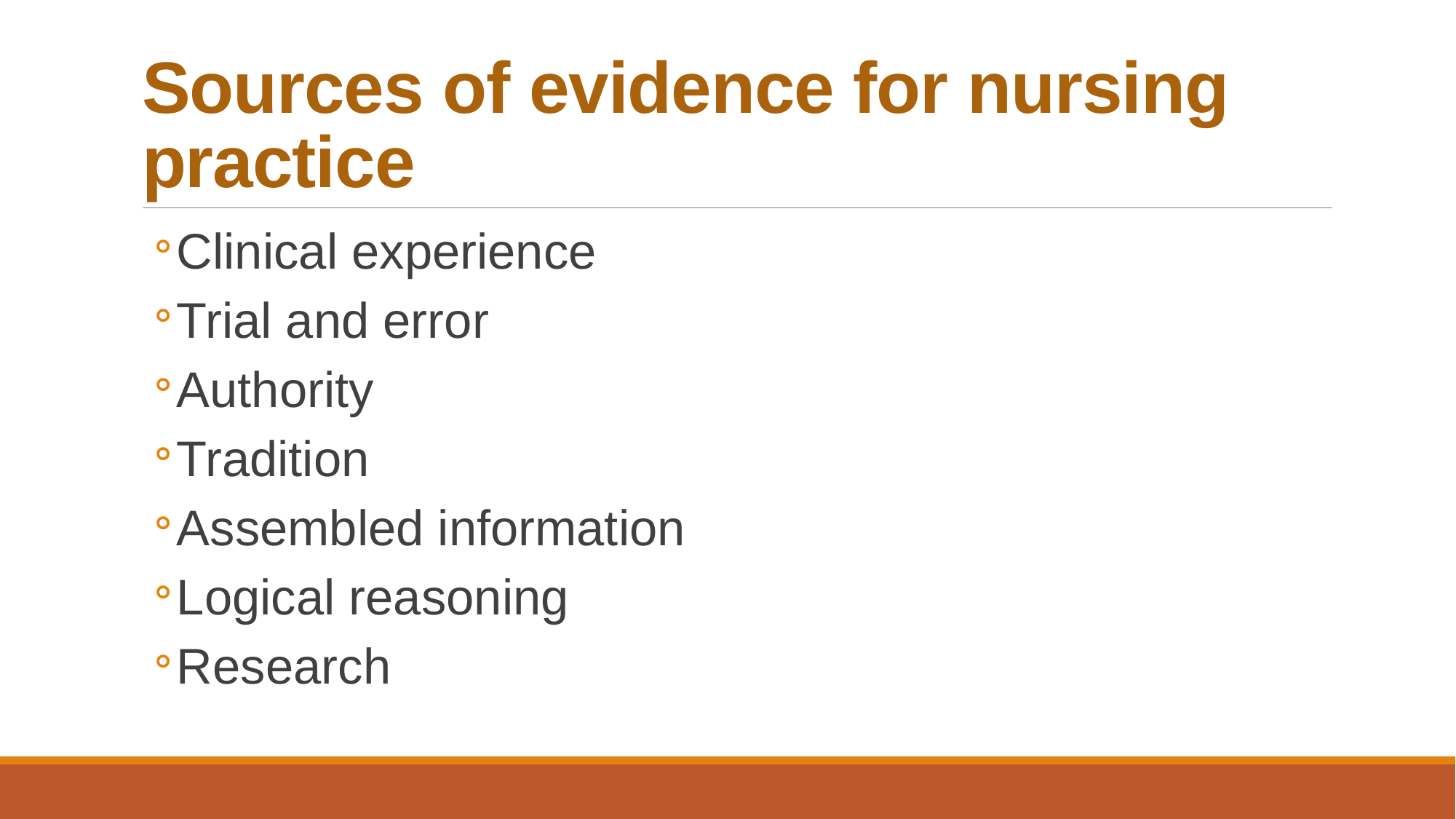

# Sources of evidence for nursing practice
Clinical experience
Trial and error
Authority
Tradition
Assembled information
Logical reasoning
Research